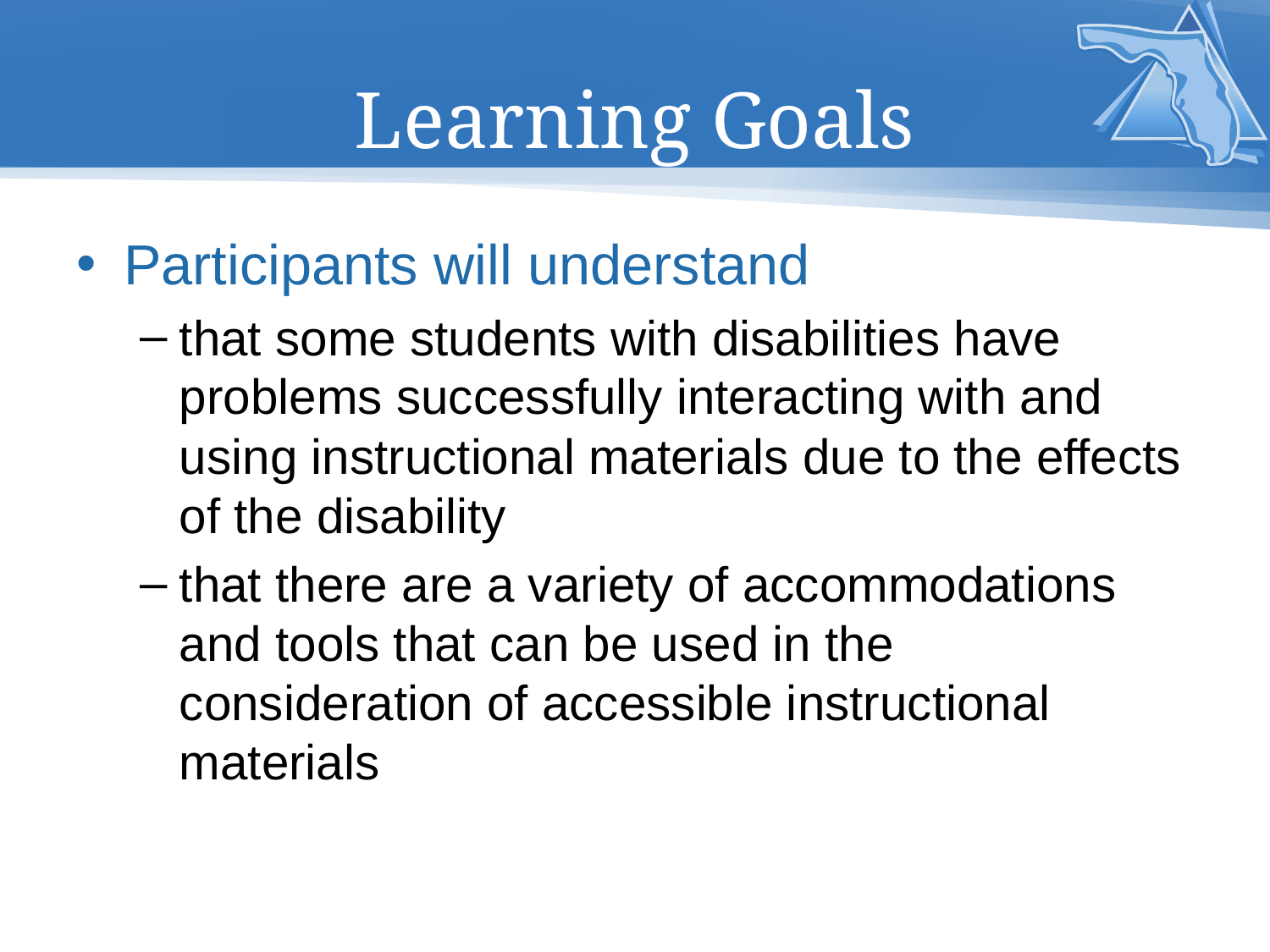

# Learning Goals
Participants will understand
that some students with disabilities have problems successfully interacting with and using instructional materials due to the effects of the disability
that there are a variety of accommodations and tools that can be used in the consideration of accessible instructional materials